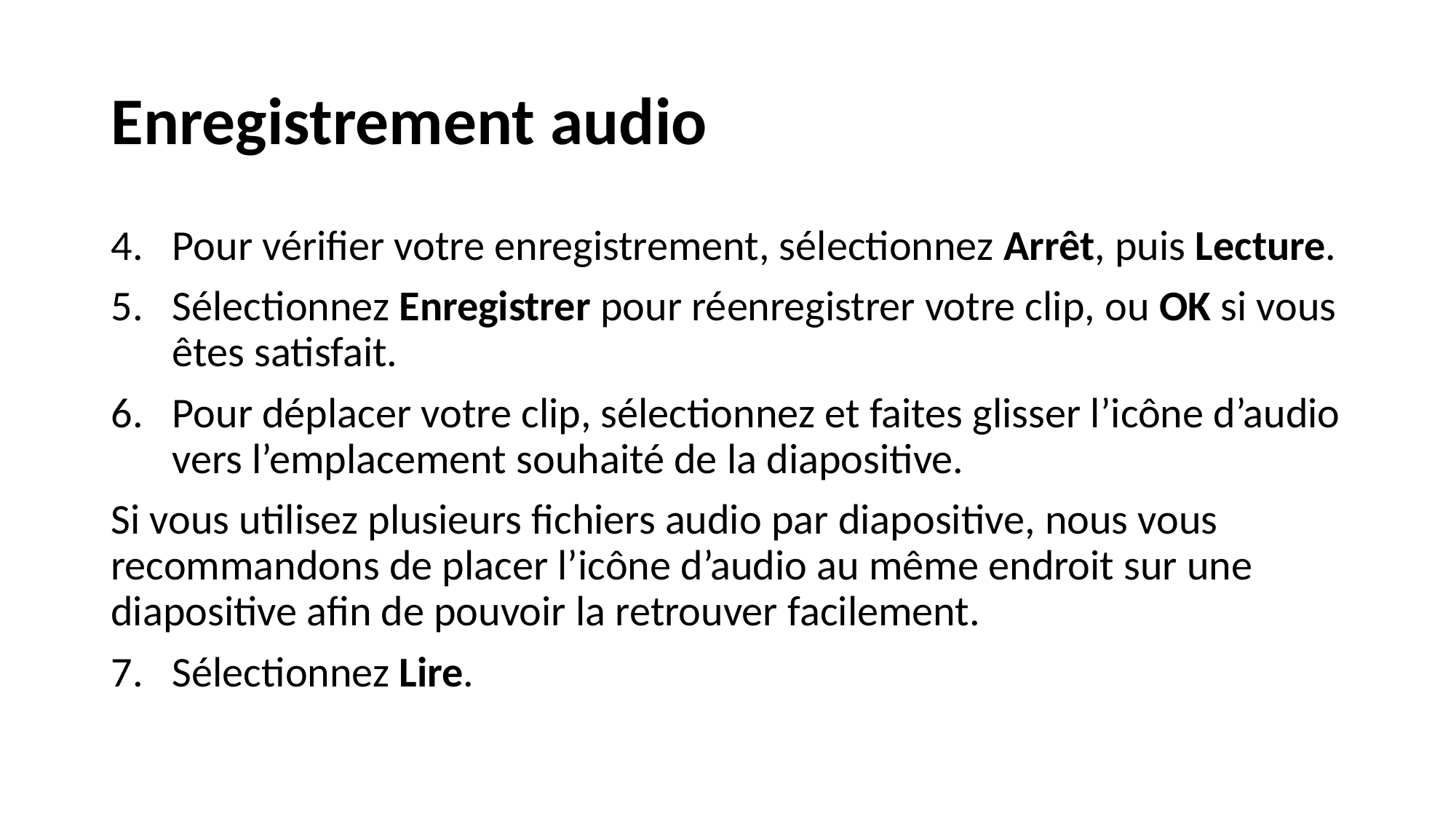

# Enregistrement audio
Pour vérifier votre enregistrement, sélectionnez Arrêt, puis Lecture.
Sélectionnez Enregistrer pour réenregistrer votre clip, ou OK si vous êtes satisfait.
Pour déplacer votre clip, sélectionnez et faites glisser l’icône d’audio vers l’emplacement souhaité de la diapositive.
Si vous utilisez plusieurs fichiers audio par diapositive, nous vous recommandons de placer l’icône d’audio au même endroit sur une diapositive afin de pouvoir la retrouver facilement.
Sélectionnez Lire.